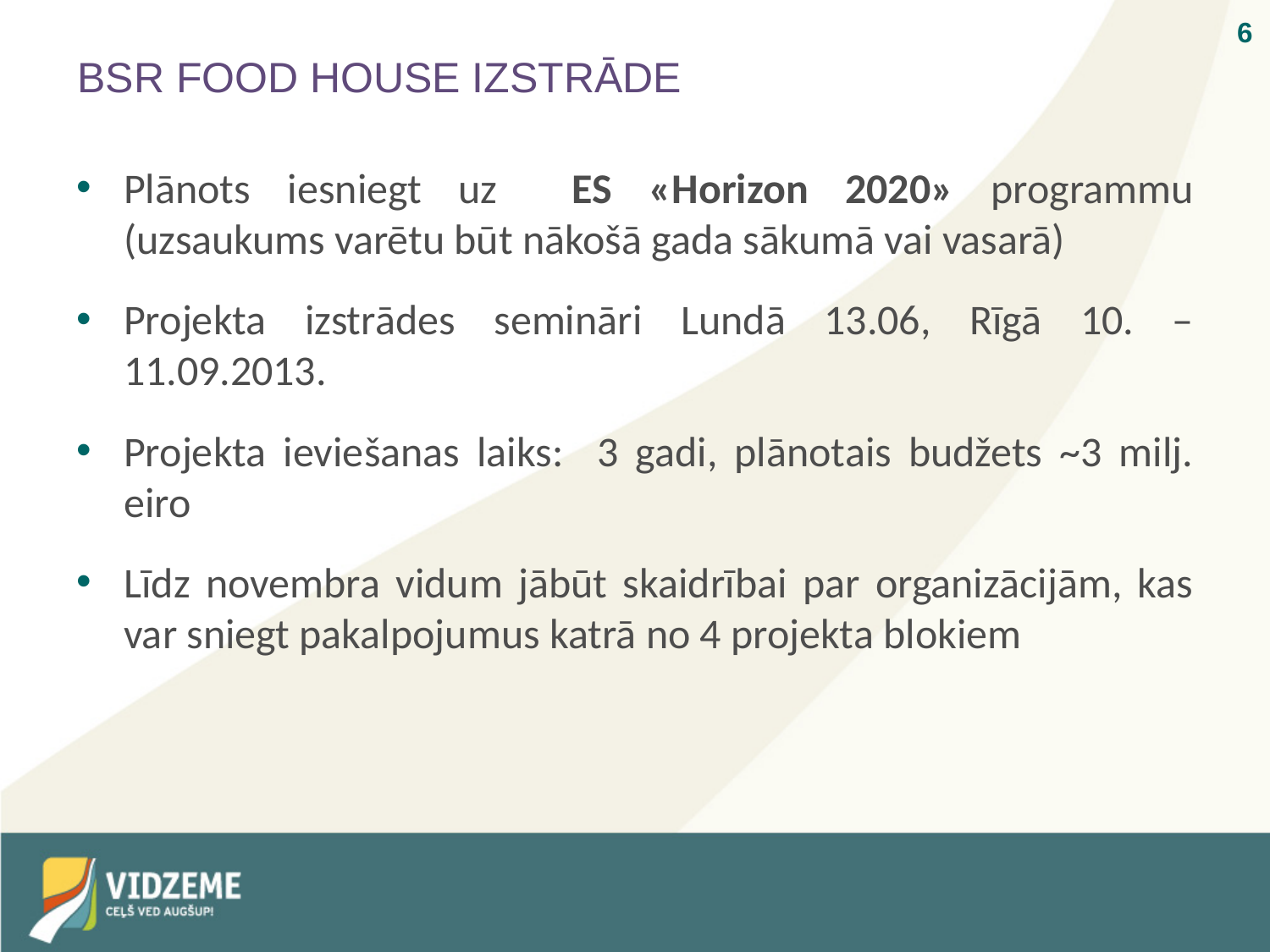

# BSR FOOD HOUSE IZSTRĀDE
Plānots iesniegt uz  ES «Horizon 2020» programmu (uzsaukums varētu būt nākošā gada sākumā vai vasarā)
Projekta izstrādes semināri Lundā 13.06, Rīgā 10. – 11.09.2013.
Projekta ieviešanas laiks:  3 gadi, plānotais budžets ~3 milj. eiro
Līdz novembra vidum jābūt skaidrībai par organizācijām, kas var sniegt pakalpojumus katrā no 4 projekta blokiem